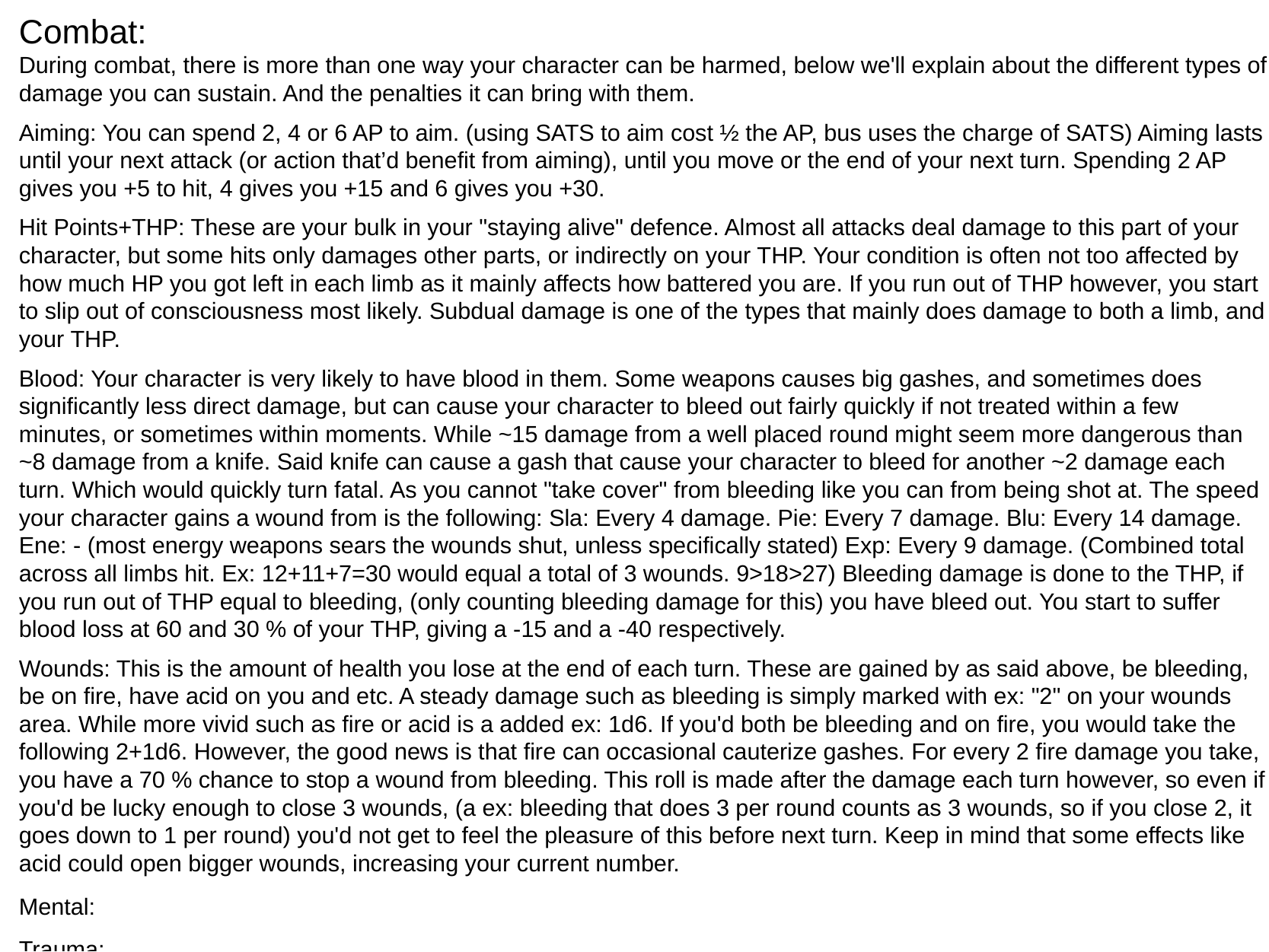

Combat:
During combat, there is more than one way your character can be harmed, below we'll explain about the different types of damage you can sustain. And the penalties it can bring with them.

Aiming: You can spend 2, 4 or 6 AP to aim. (using SATS to aim cost ½ the AP, bus uses the charge of SATS) Aiming lasts until your next attack (or action that’d benefit from aiming), until you move or the end of your next turn. Spending 2 AP gives you +5 to hit, 4 gives you +15 and 6 gives you +30.

Hit Points+THP: These are your bulk in your "staying alive" defence. Almost all attacks deal damage to this part of your character, but some hits only damages other parts, or indirectly on your THP. Your condition is often not too affected by how much HP you got left in each limb as it mainly affects how battered you are. If you run out of THP however, you start to slip out of consciousness most likely. Subdual damage is one of the types that mainly does damage to both a limb, and your THP.

Blood: Your character is very likely to have blood in them. Some weapons causes big gashes, and sometimes does significantly less direct damage, but can cause your character to bleed out fairly quickly if not treated within a few minutes, or sometimes within moments. While ~15 damage from a well placed round might seem more dangerous than ~8 damage from a knife. Said knife can cause a gash that cause your character to bleed for another ~2 damage each turn. Which would quickly turn fatal. As you cannot "take cover" from bleeding like you can from being shot at. The speed your character gains a wound from is the following: Sla: Every 4 damage. Pie: Every 7 damage. Blu: Every 14 damage. Ene: - (most energy weapons sears the wounds shut, unless specifically stated) Exp: Every 9 damage. (Combined total across all limbs hit. Ex: 12+11+7=30 would equal a total of 3 wounds. 9>18>27) Bleeding damage is done to the THP, if you run out of THP equal to bleeding, (only counting bleeding damage for this) you have bleed out. You start to suffer blood loss at 60 and 30 % of your THP, giving a -15 and a -40 respectively.

Wounds: This is the amount of health you lose at the end of each turn. These are gained by as said above, be bleeding, be on fire, have acid on you and etc. A steady damage such as bleeding is simply marked with ex: "2" on your wounds area. While more vivid such as fire or acid is a added ex: 1d6. If you'd both be bleeding and on fire, you would take the following 2+1d6. However, the good news is that fire can occasional cauterize gashes. For every 2 fire damage you take, you have a 70 % chance to stop a wound from bleeding. This roll is made after the damage each turn however, so even if you'd be lucky enough to close 3 wounds, (a ex: bleeding that does 3 per round counts as 3 wounds, so if you close 2, it goes down to 1 per round) you'd not get to feel the pleasure of this before next turn. Keep in mind that some effects like acid could open bigger wounds, increasing your current number.

Mental:

Trauma: